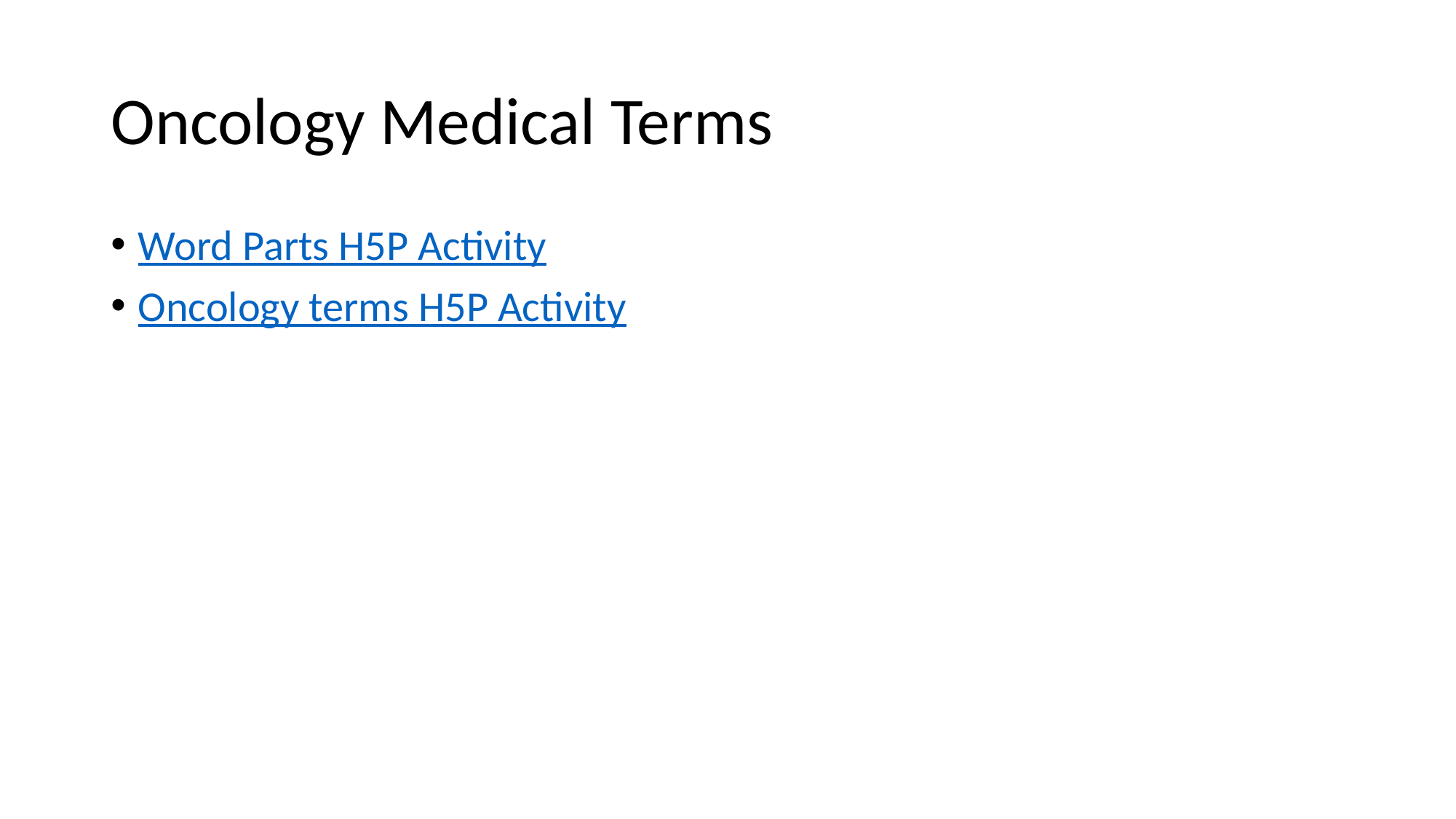

# Oncology Medical Terms
Word Parts H5P Activity
Oncology terms H5P Activity